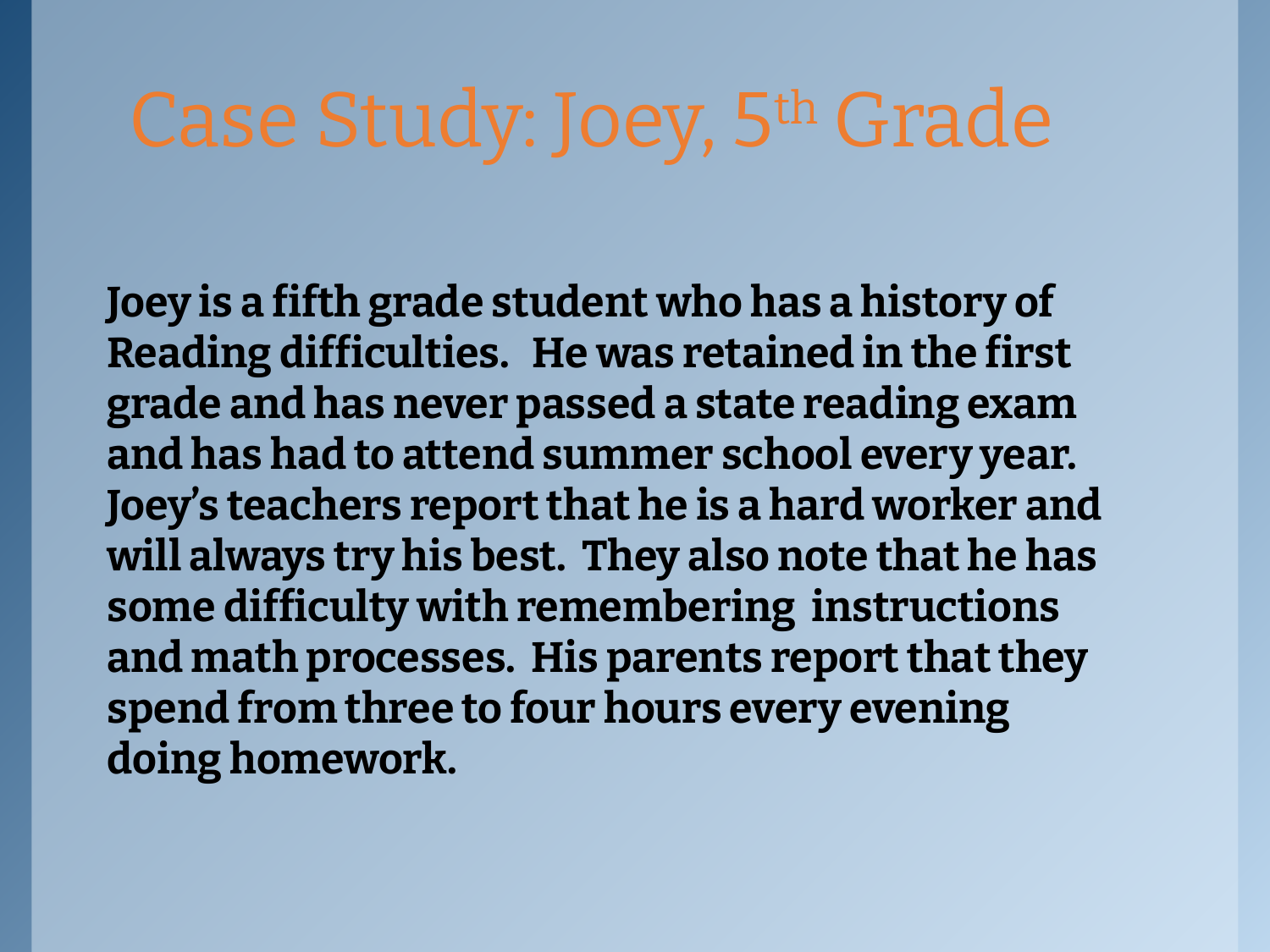

Case Study: Joey, 5th Grade
Joey is a fifth grade student who has a history of Reading difficulties.   He was retained in the first grade and has never passed a state reading exam and has had to attend summer school every year.   Joey’s teachers report that he is a hard worker and will always try his best.  They also note that he has some difficulty with remembering  instructions and math processes.  His parents report that they spend from three to four hours every evening doing homework.